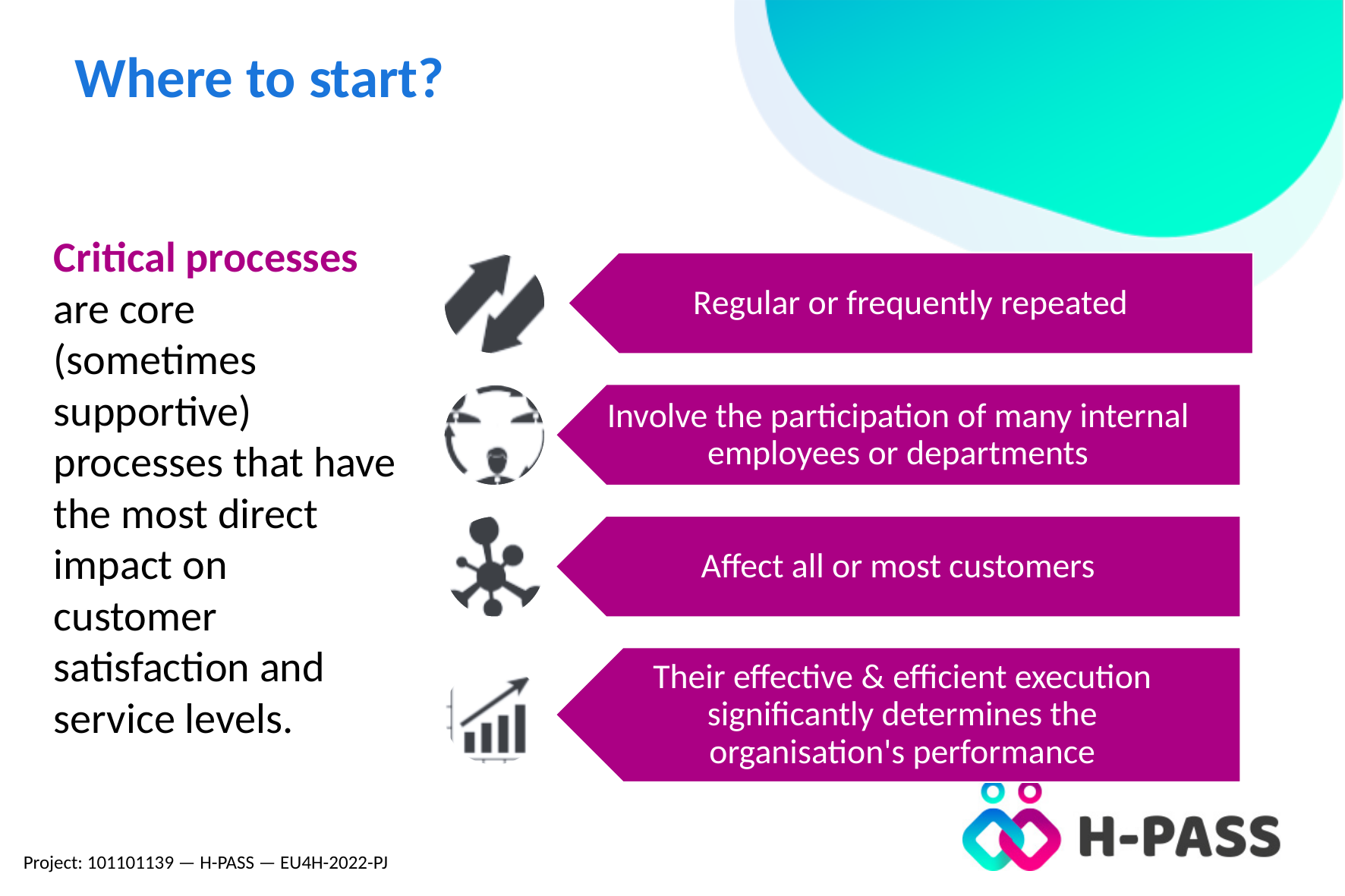

# Where to start?
Critical processes are core (sometimes supportive) processes that have the most direct impact on customer satisfaction and service levels.
Regular or frequently repeated
Involve the participation of many internal employees or departments
Affect all or most customers
Their effective & efficient execution significantly determines the organisation's performance
Project: 101101139 — H-PASS — EU4H-2022-PJ